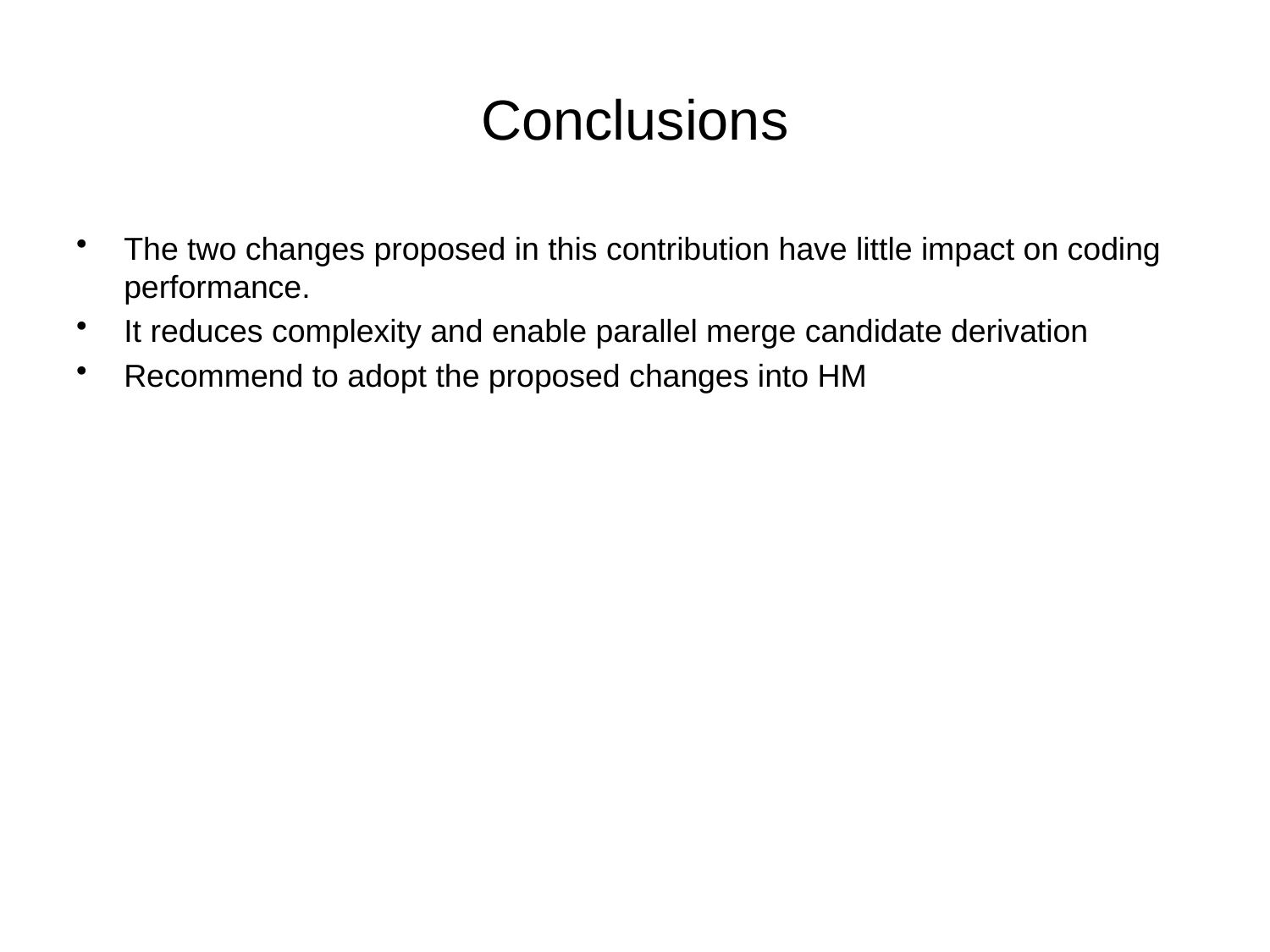

# Conclusions
The two changes proposed in this contribution have little impact on coding performance.
It reduces complexity and enable parallel merge candidate derivation
Recommend to adopt the proposed changes into HM